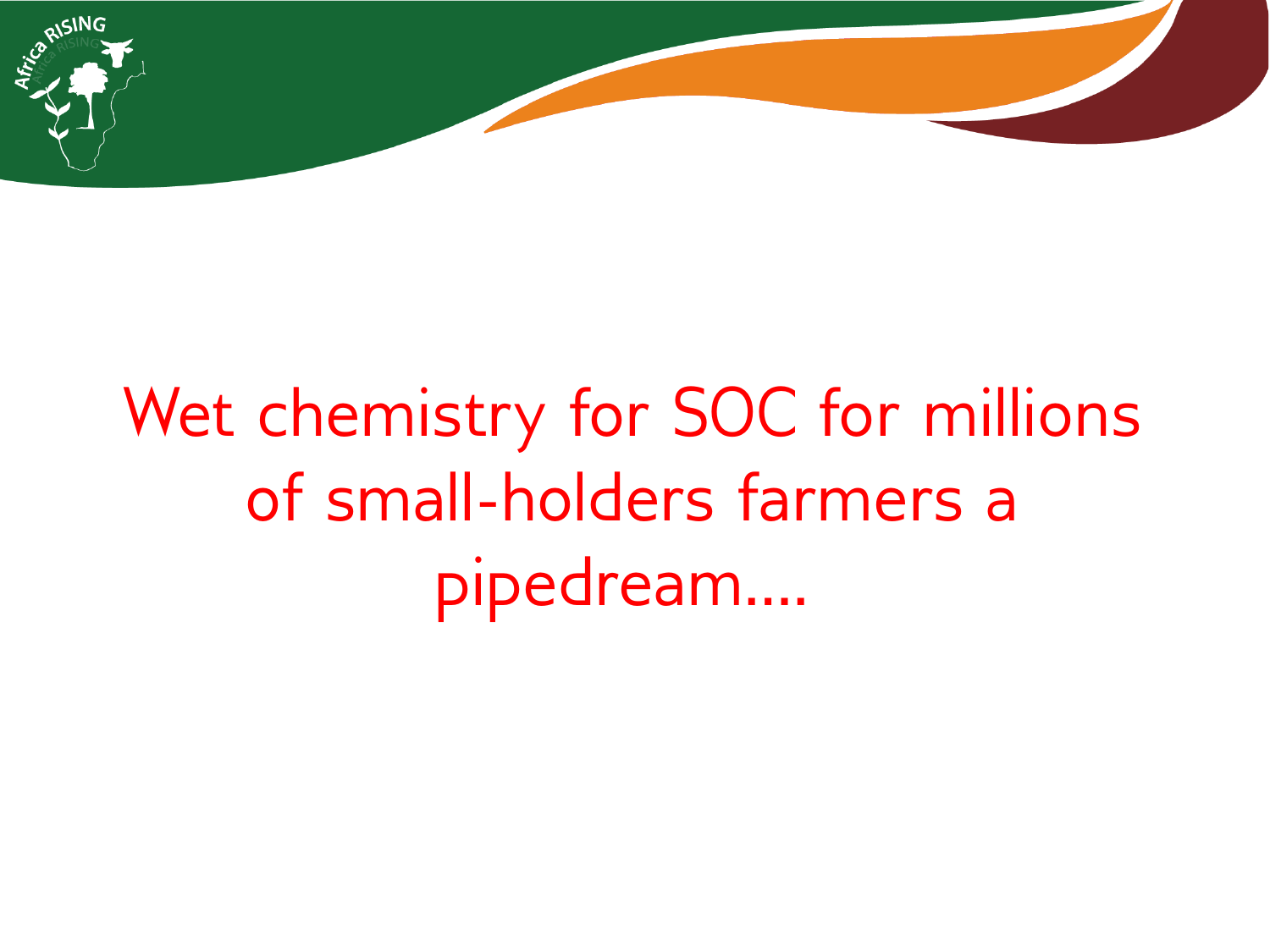

Wet chemistry for SOC for millions of small-holders farmers a pipedream….